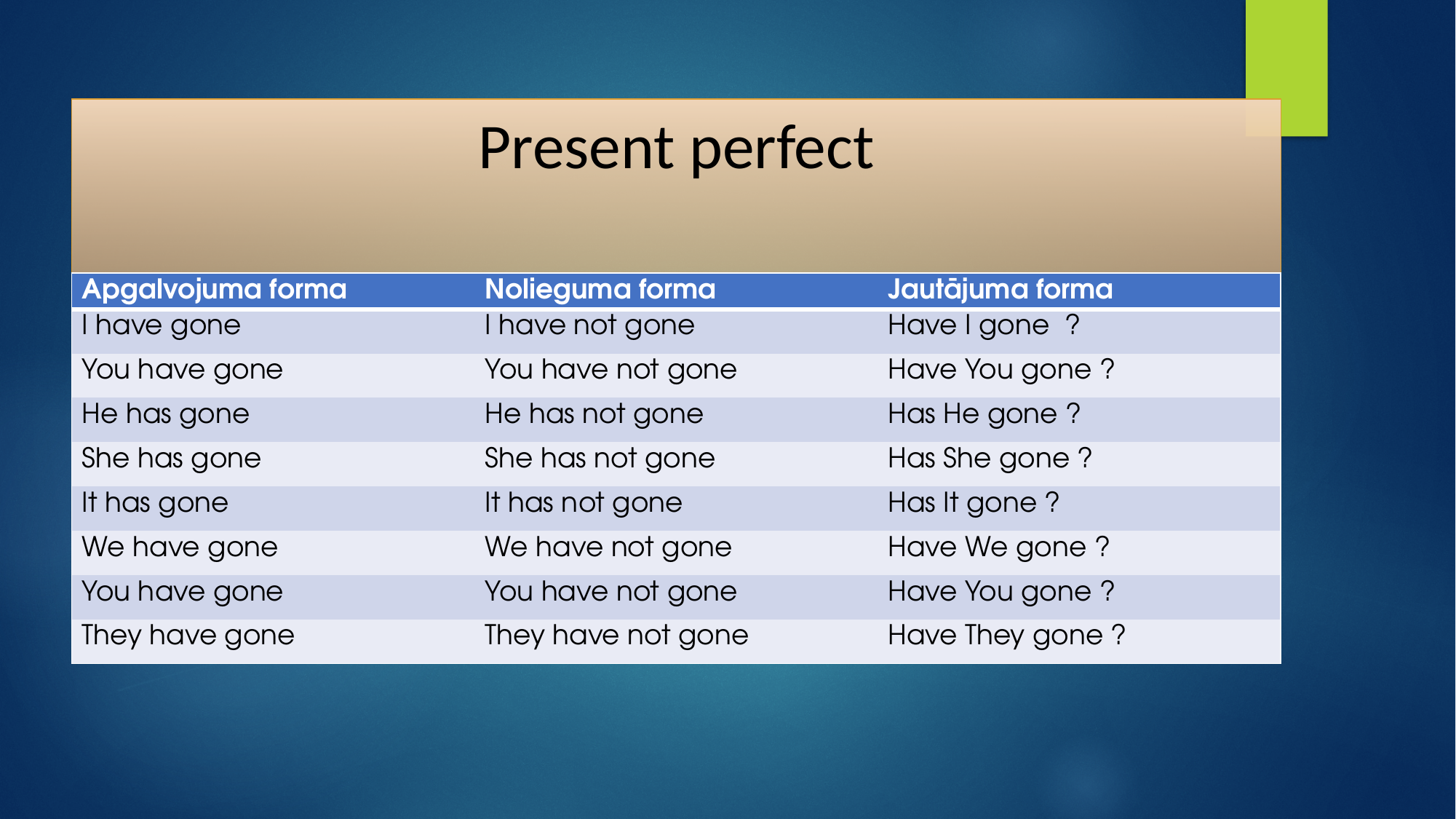

# Present perfect
| Apgalvojuma forma | Nolieguma forma | Jautājuma forma |
| --- | --- | --- |
| I have gone | I have not gone | Have I gone ? |
| You have gone | You have not gone | Have You gone ? |
| He has gone | He has not gone | Has He gone ? |
| She has gone | She has not gone | Has She gone ? |
| It has gone | It has not gone | Has It gone ? |
| We have gone | We have not gone | Have We gone ? |
| You have gone | You have not gone | Have You gone ? |
| They have gone | They have not gone | Have They gone ? |